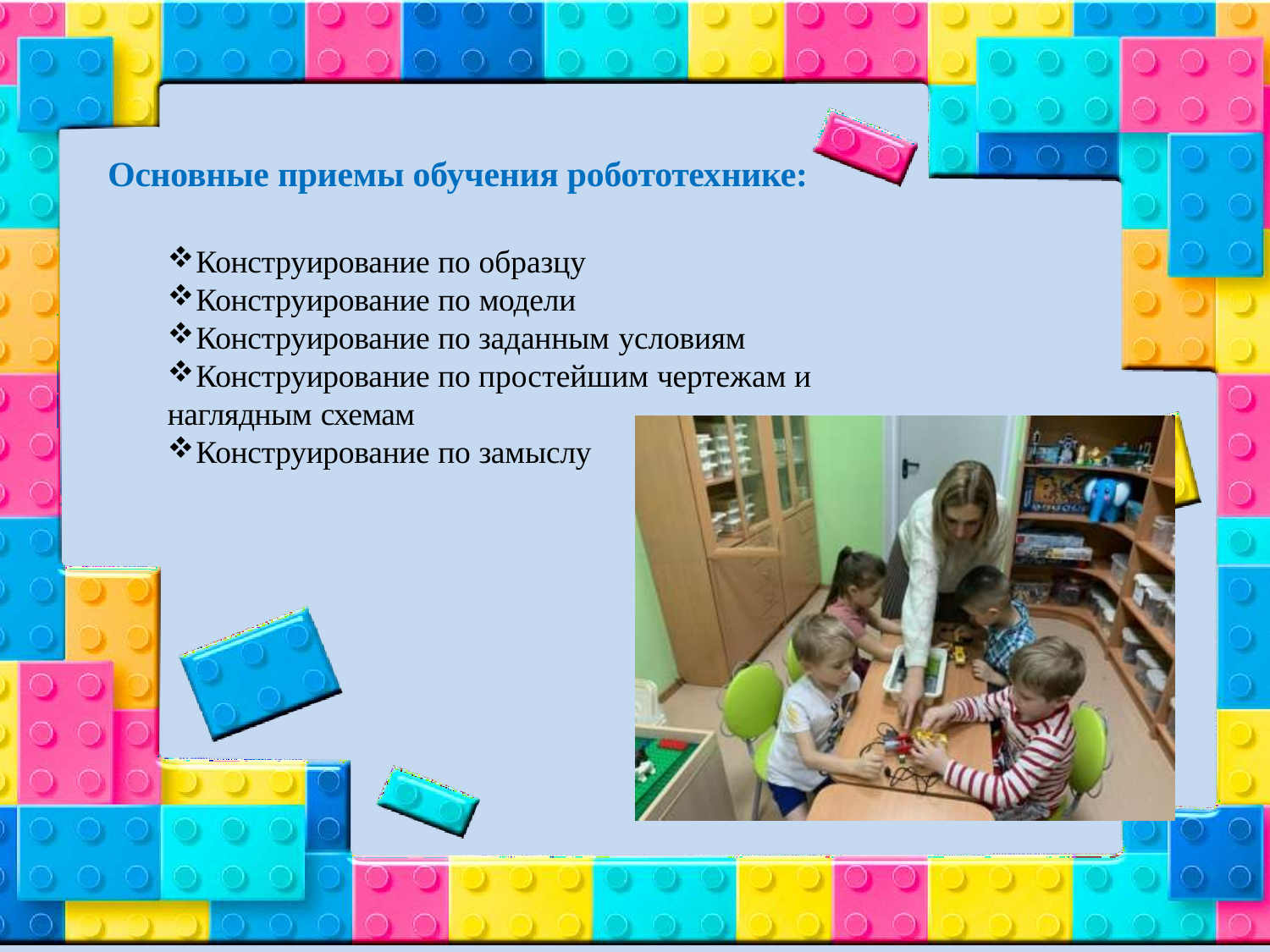

# Основные приемы обучения робототехнике:
Конструирование по образцу
Конструирование по модели
Конструирование по заданным условиям
Конструирование по простейшим чертежам и
наглядным схемам
Конструирование по замыслу